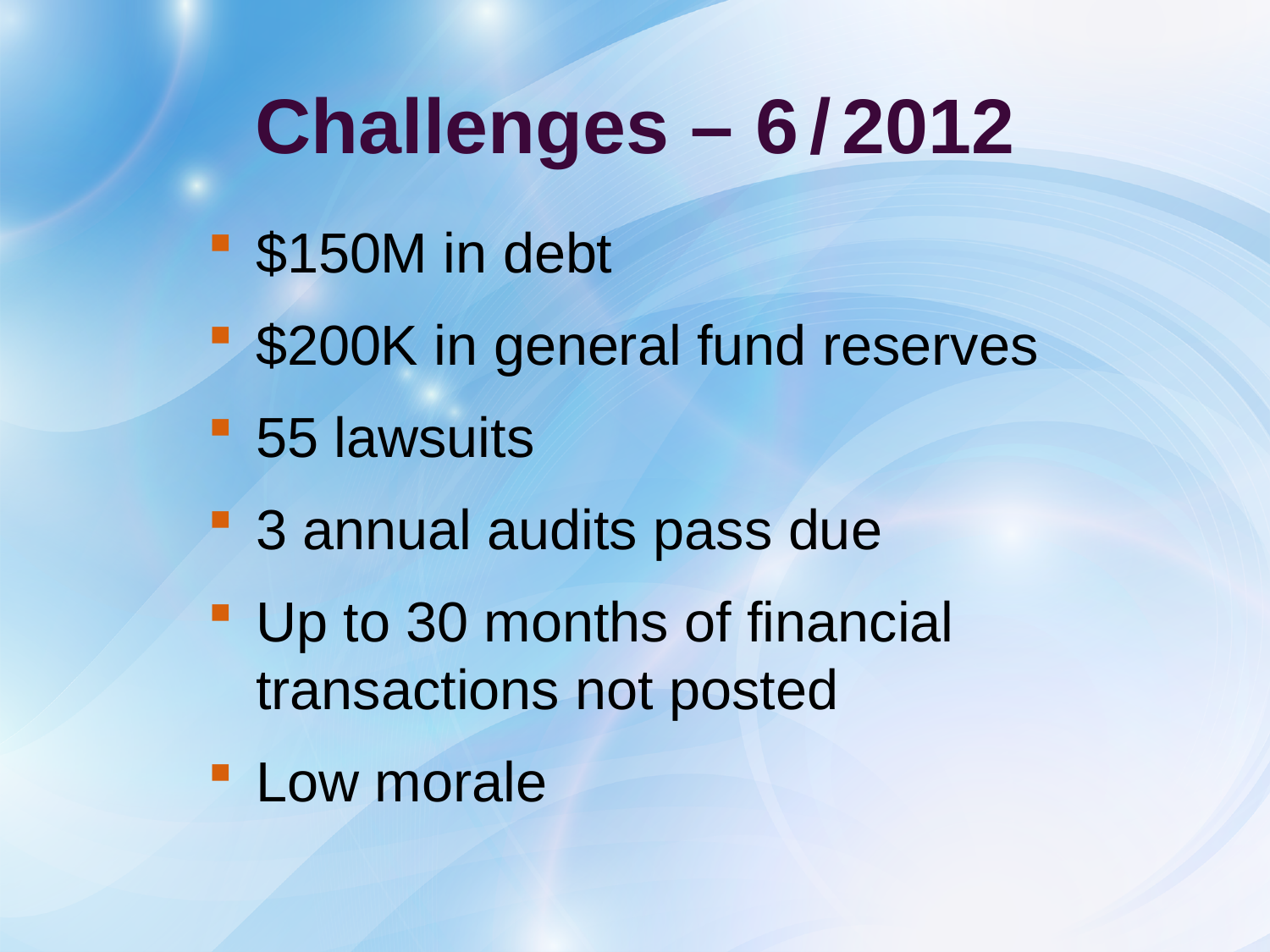

# Challenges – 6/2012
$150M in debt
$200K in general fund reserves
55 lawsuits
3 annual audits pass due
Up to 30 months of financial transactions not posted
Low morale